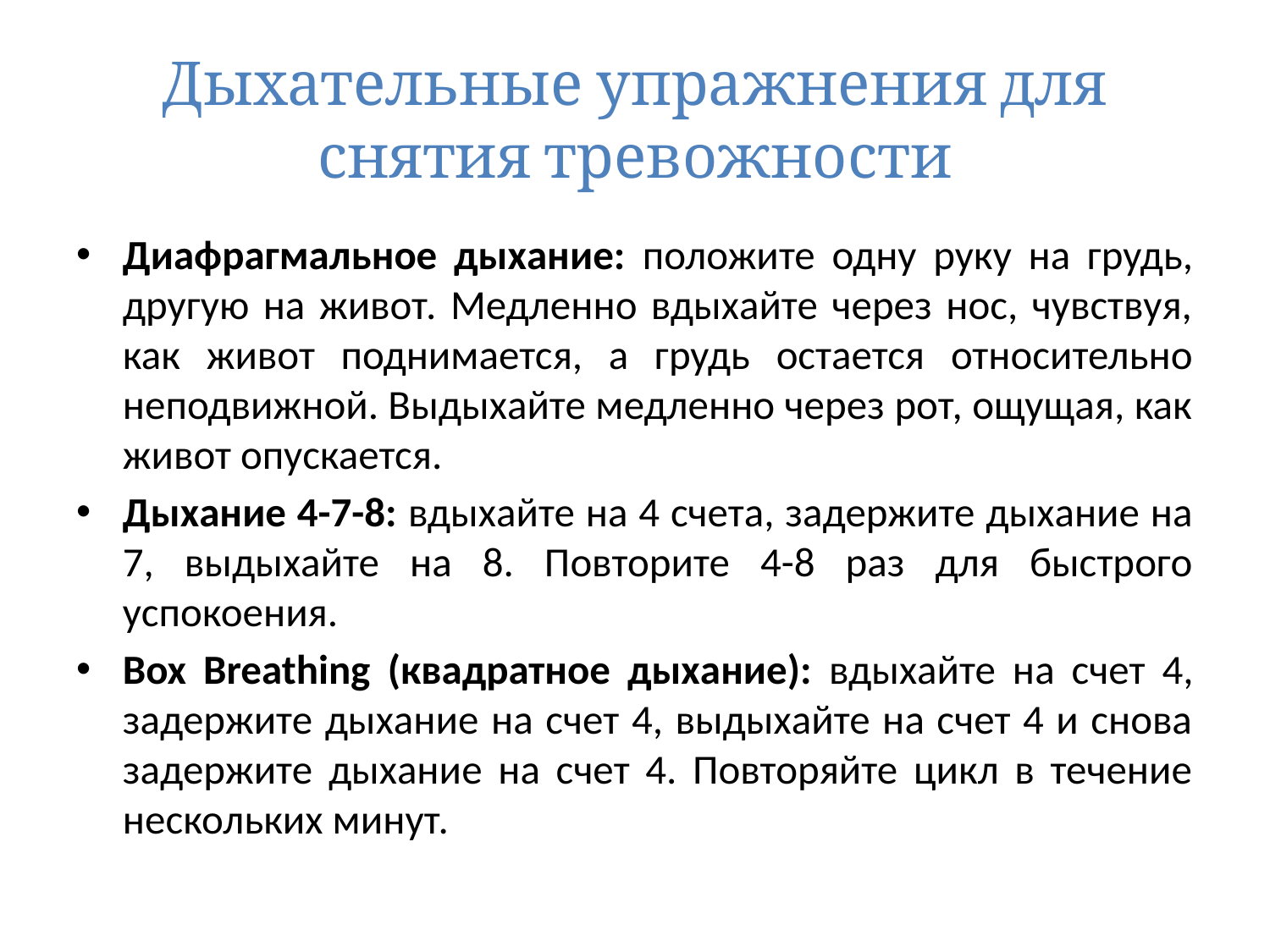

# Дыхательные упражнения для снятия тревожности
Диафрагмальное дыхание: положите одну руку на грудь, другую на живот. Медленно вдыхайте через нос, чувствуя, как живот поднимается, а грудь остается относительно неподвижной. Выдыхайте медленно через рот, ощущая, как живот опускается.
Дыхание 4-7-8: вдыхайте на 4 счета, задержите дыхание на 7, выдыхайте на 8. Повторите 4-8 раз для быстрого успокоения.
Box Breathing (квадратное дыхание): вдыхайте на счет 4, задержите дыхание на счет 4, выдыхайте на счет 4 и снова задержите дыхание на счет 4. Повторяйте цикл в течение нескольких минут.